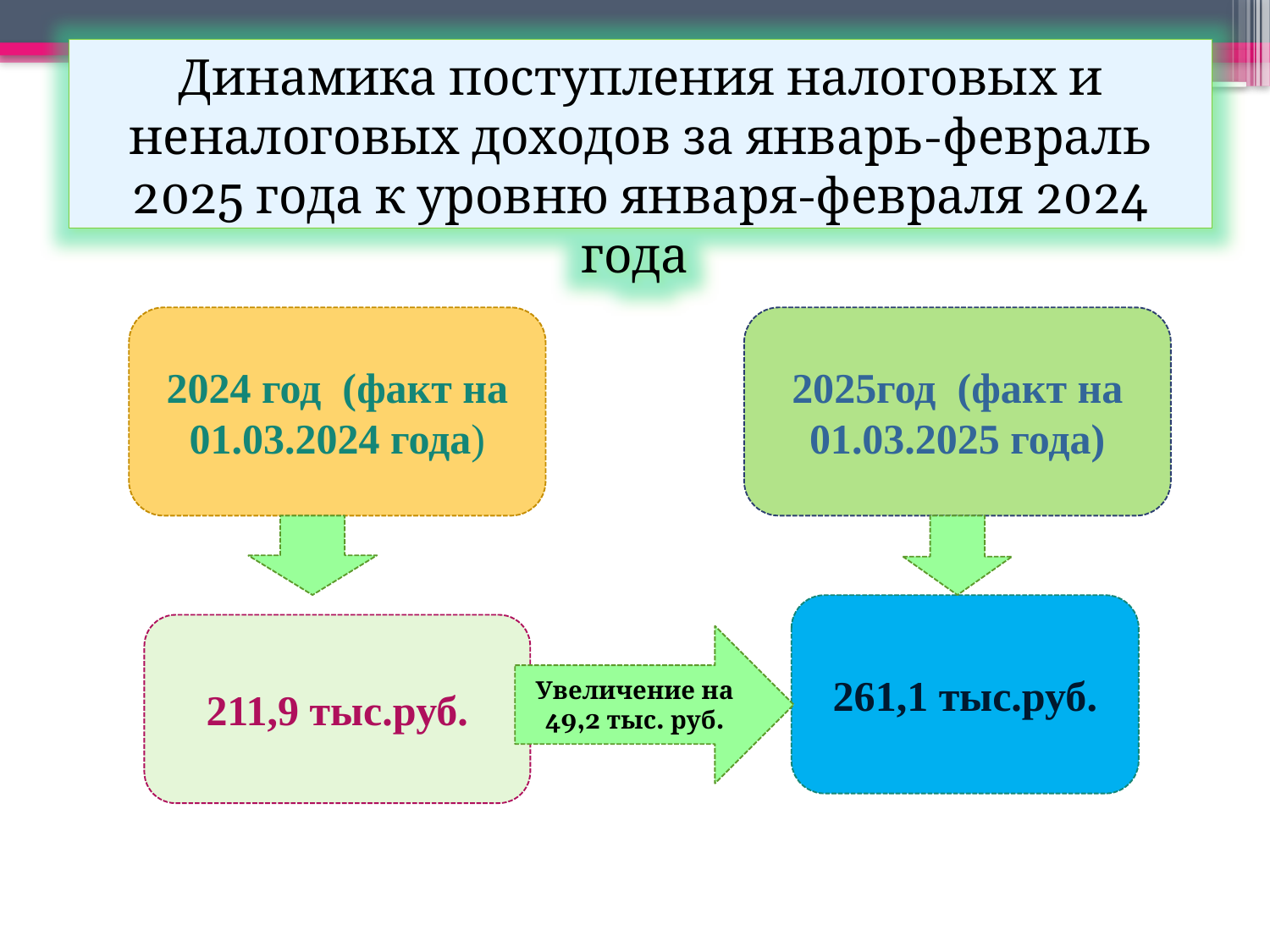

Динамика поступления налоговых и неналоговых доходов за январь-февраль 2025 года к уровню января-февраля 2024 года
2024 год  (факт на 01.03.2024 года)
2025год  (факт на 01.03.2025 года)

261,1 тыс.руб.
211,9 тыс.руб.
Увеличение на 49,2 тыс. руб.